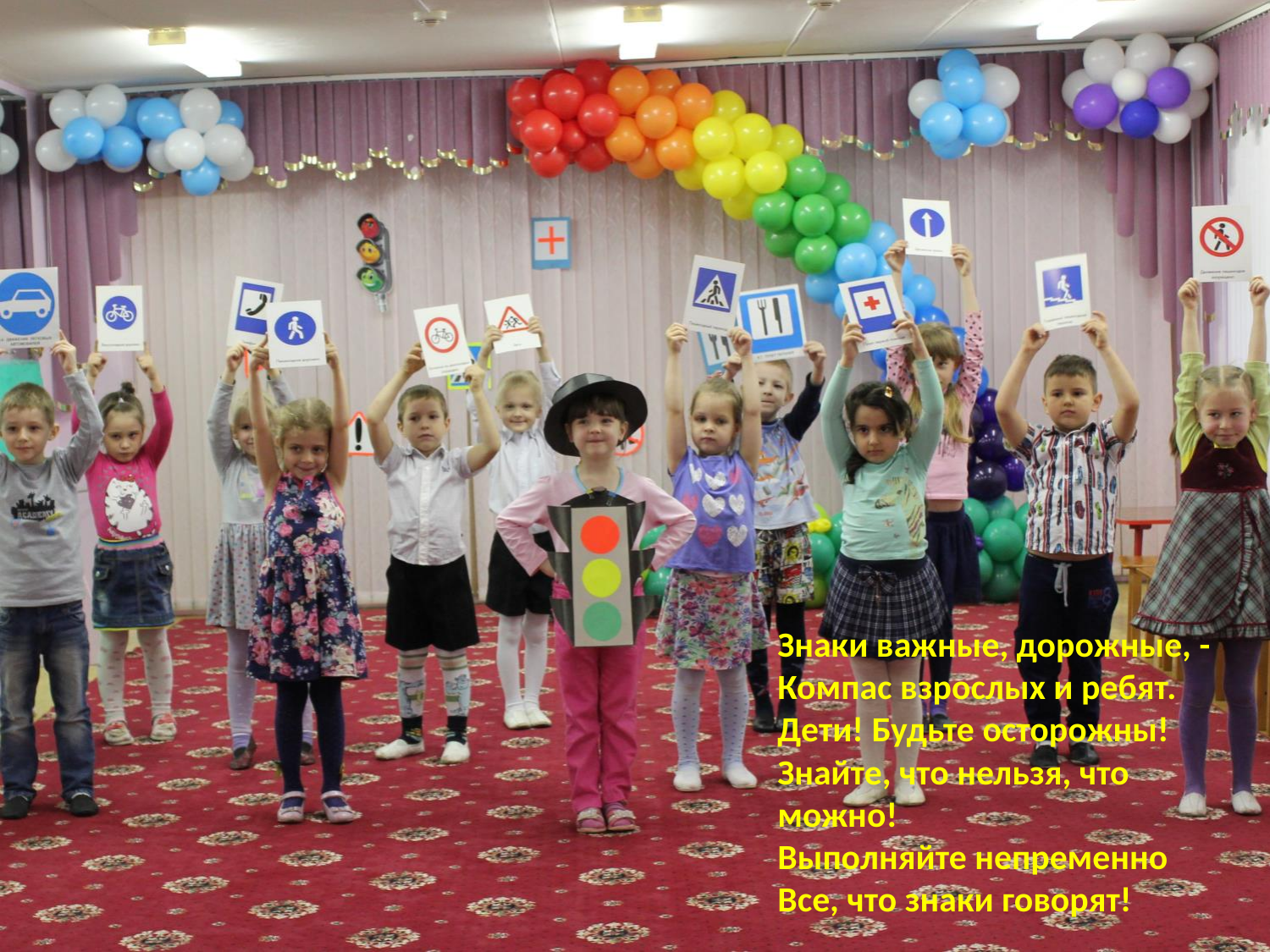

Знаки важные, дорожные, -
Компас взрослых и ребят.
Дети! Будьте осторожны!
Знайте, что нельзя, что можно!
Выполняйте непременно
Все, что знаки говорят!